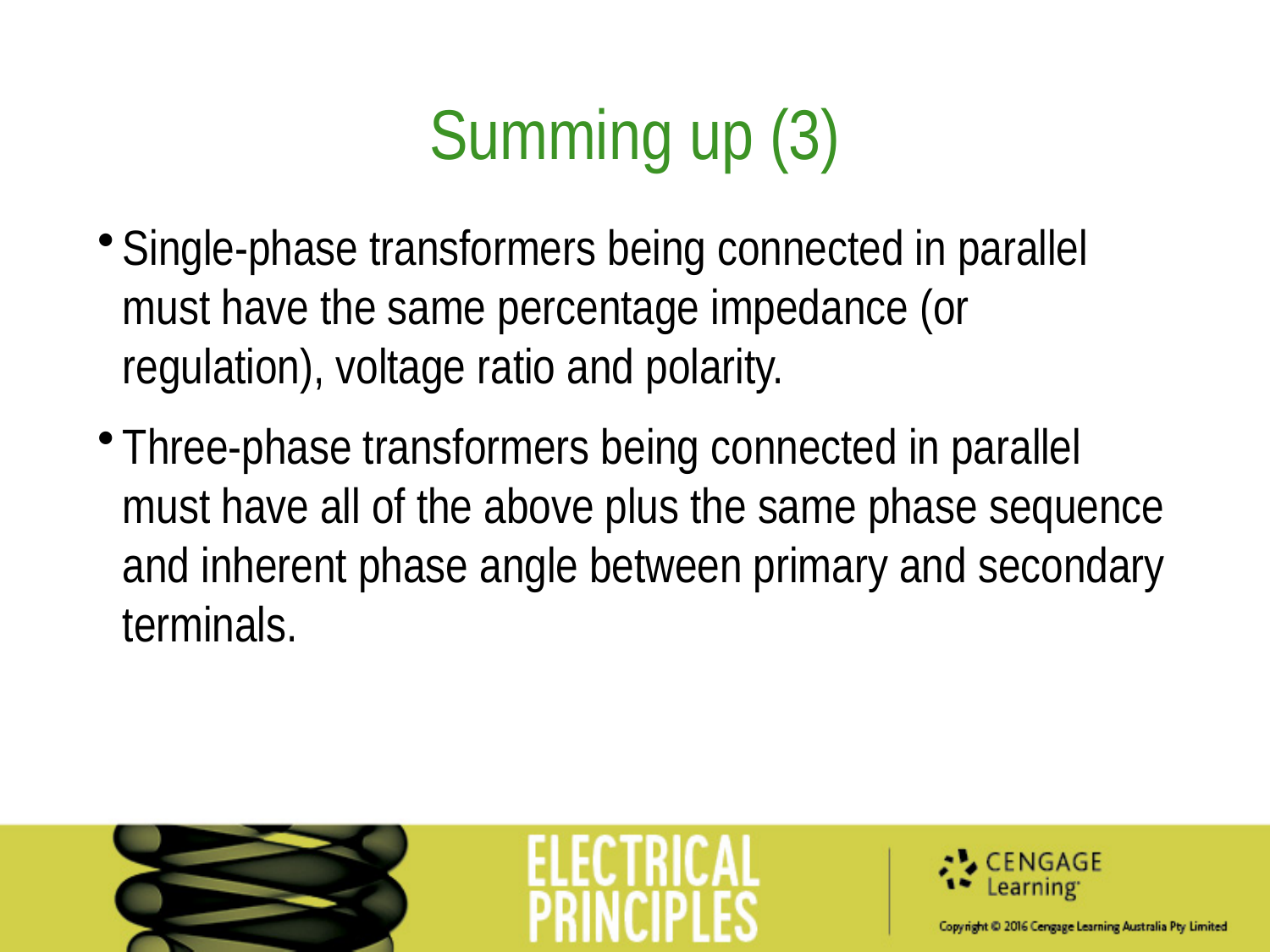

Summing up (3)

Single-phase transformers being connected in parallel must have the same percentage impedance (or regulation), voltage ratio and polarity.
Three-phase transformers being connected in parallel must have all of the above plus the same phase sequence and inherent phase angle between primary and secondary terminals.